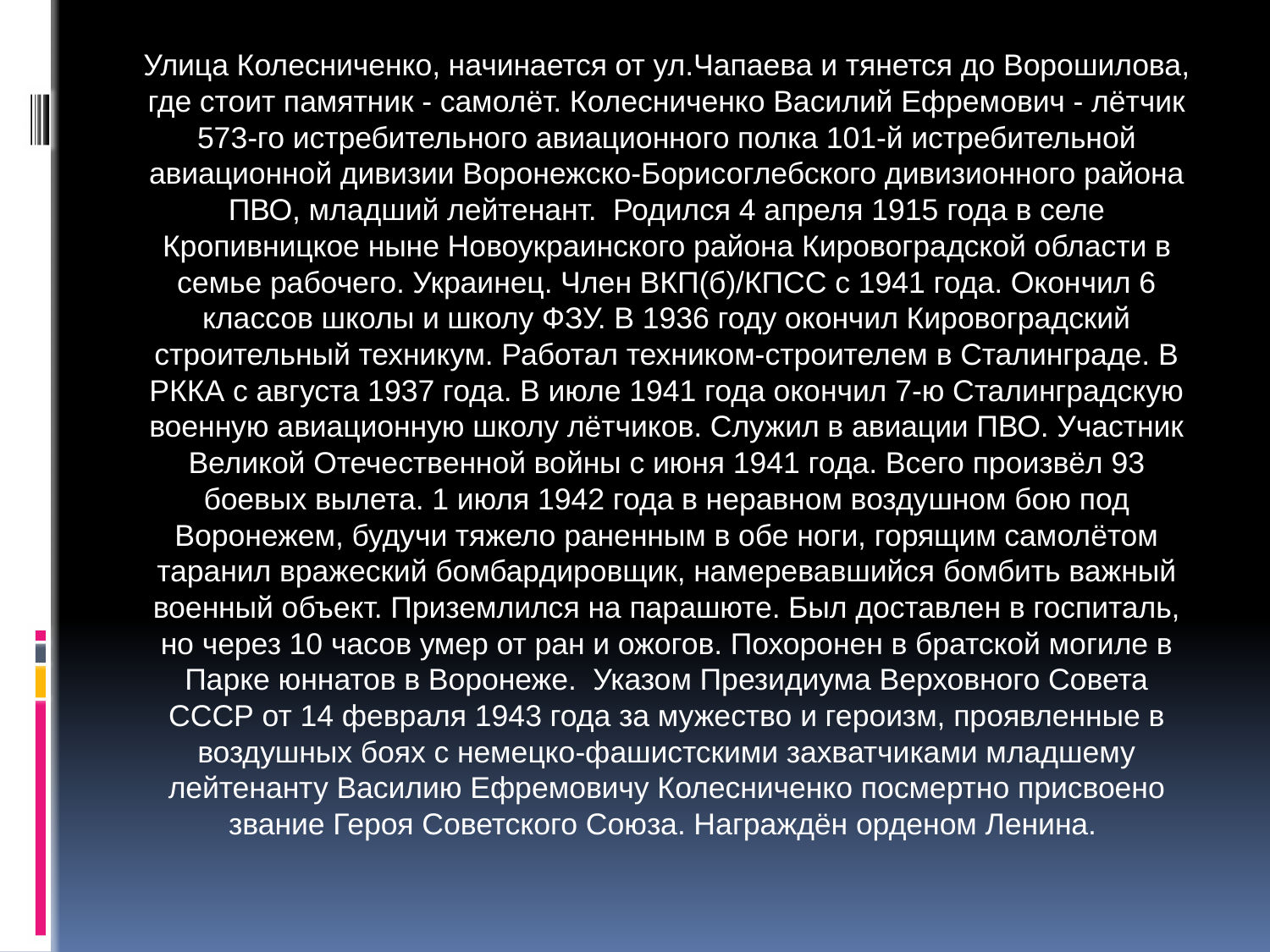

Улица Колесниченко, начинается от ул.Чапаева и тянется до Ворошилова, где стоит памятник - самолёт. Колесниченко Василий Ефремович - лётчик 573-го истребительного авиационного полка 101-й истребительной авиационной дивизии Воронежско-Борисоглебского дивизионного района ПВО, младший лейтенант.  Родился 4 апреля 1915 года в селе Кропивницкое ныне Новоукраинского района Кировоградской области в семье рабочего. Украинец. Член ВКП(б)/КПСС с 1941 года. Окончил 6 классов школы и школу ФЗУ. В 1936 году окончил Кировоградский строительный техникум. Работал техником-строителем в Сталинграде. В РККА с августа 1937 года. В июле 1941 года окончил 7-ю Сталинградскую военную авиационную школу лётчиков. Служил в авиации ПВО. Участник Великой Отечественной войны с июня 1941 года. Всего произвёл 93 боевых вылета. 1 июля 1942 года в неравном воздушном бою под Воронежем, будучи тяжело раненным в обе ноги, горящим самолётом таранил вражеский бомбардировщик, намеревавшийся бомбить важный военный объект. Приземлился на парашюте. Был доставлен в госпиталь, но через 10 часов умер от ран и ожогов. Похоронен в братской могиле в Парке юннатов в Воронеже.  Указом Президиума Верховного Совета СССР от 14 февраля 1943 года за мужество и героизм, проявленные в воздушных боях с немецко-фашистскими захватчиками младшему лейтенанту Василию Ефремовичу Колесниченко посмертно присвоено звание Героя Советского Союза. Награждён орденом Ленина.